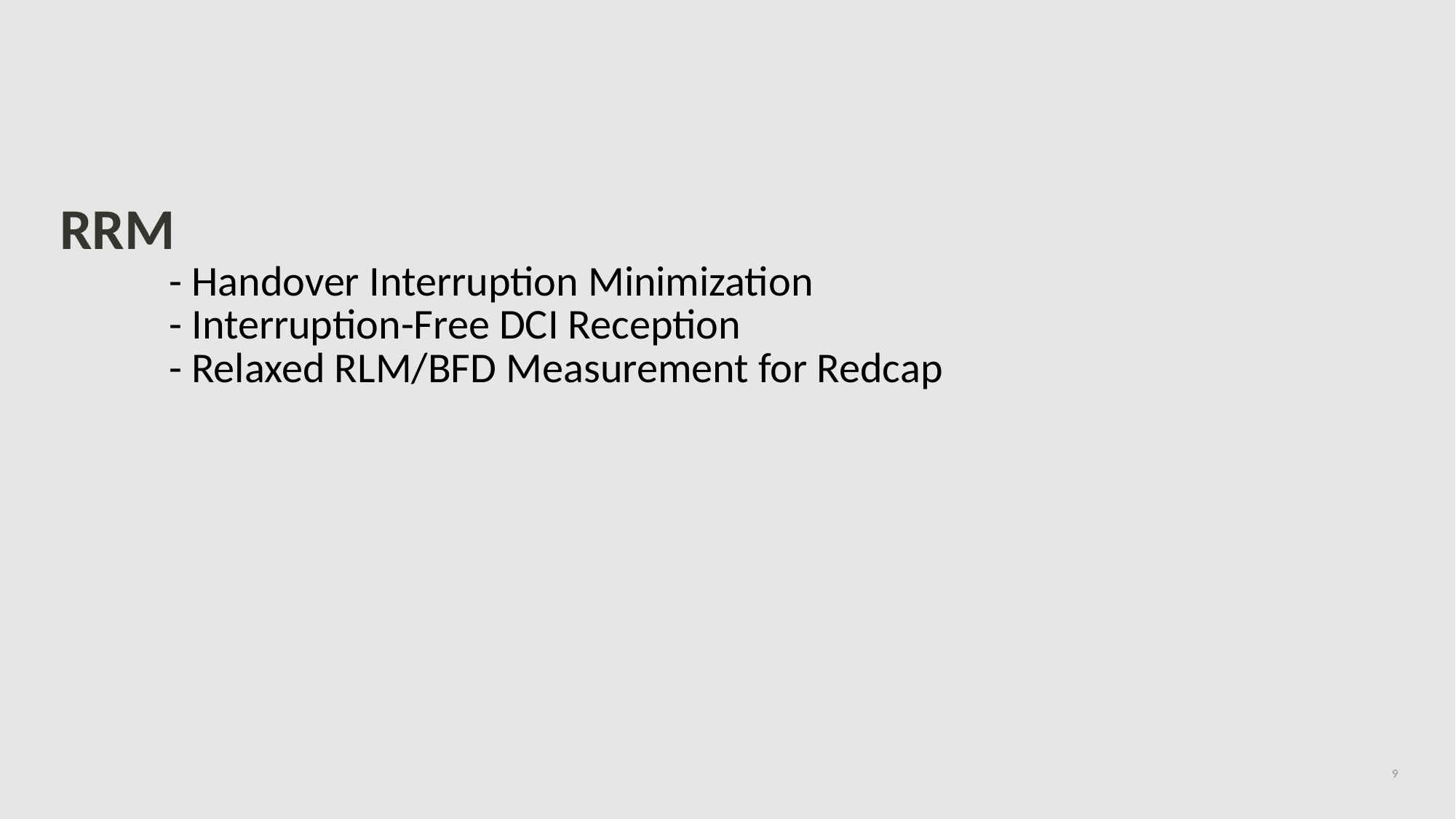

# RRM - Handover Interruption Minimization - Interruption-Free DCI Reception - Relaxed RLM/BFD Measurement for Redcap
9